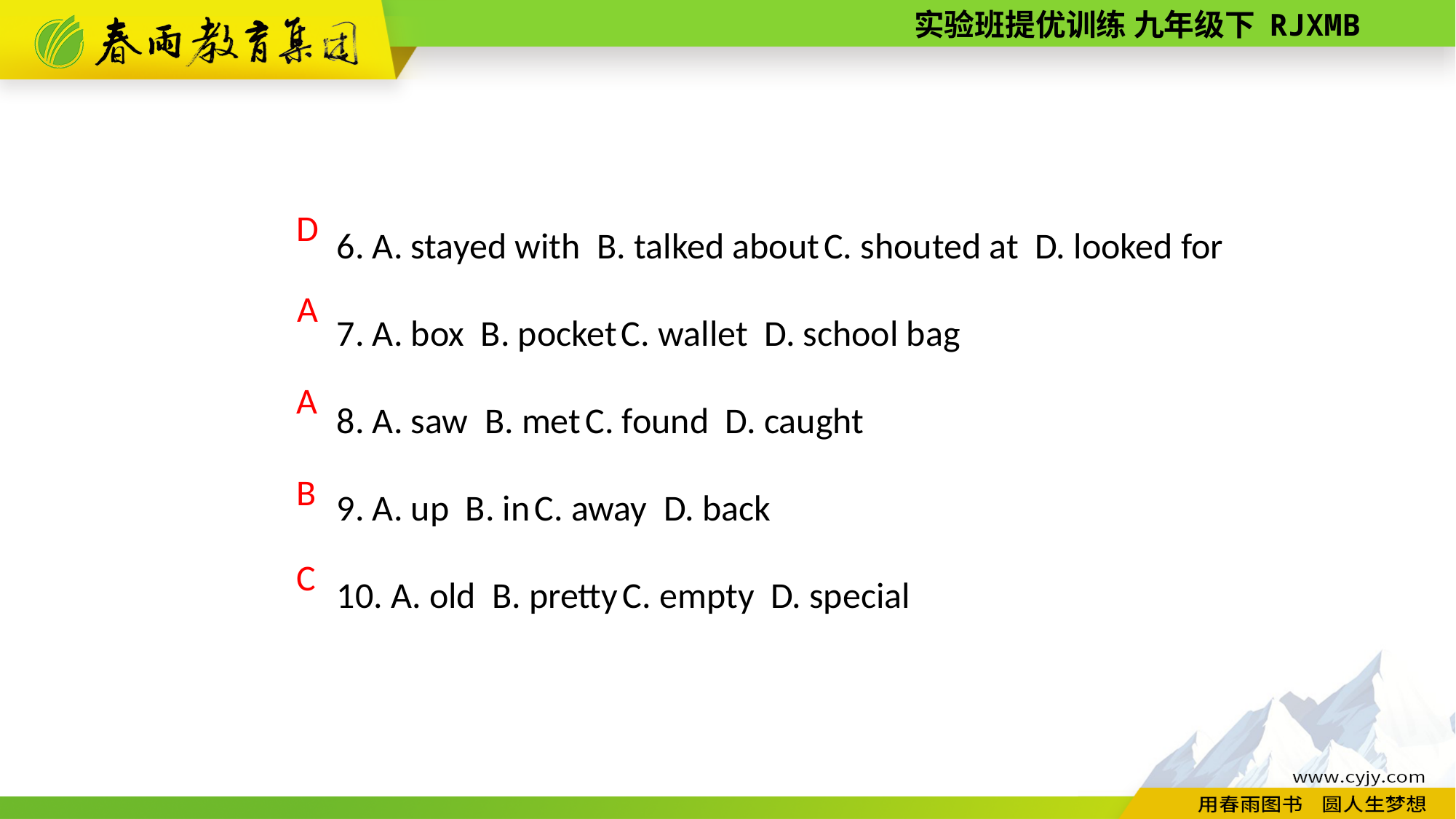

6. A. stayed with  B. talked about C. shouted at  D. looked for
7. A. box  B. pocket C. wallet  D. school bag
8. A. saw  B. met C. found  D. caught
9. A. up  B. in C. away  D. back
10. A. old  B. pretty C. empty  D. special
D
A
A
B
C